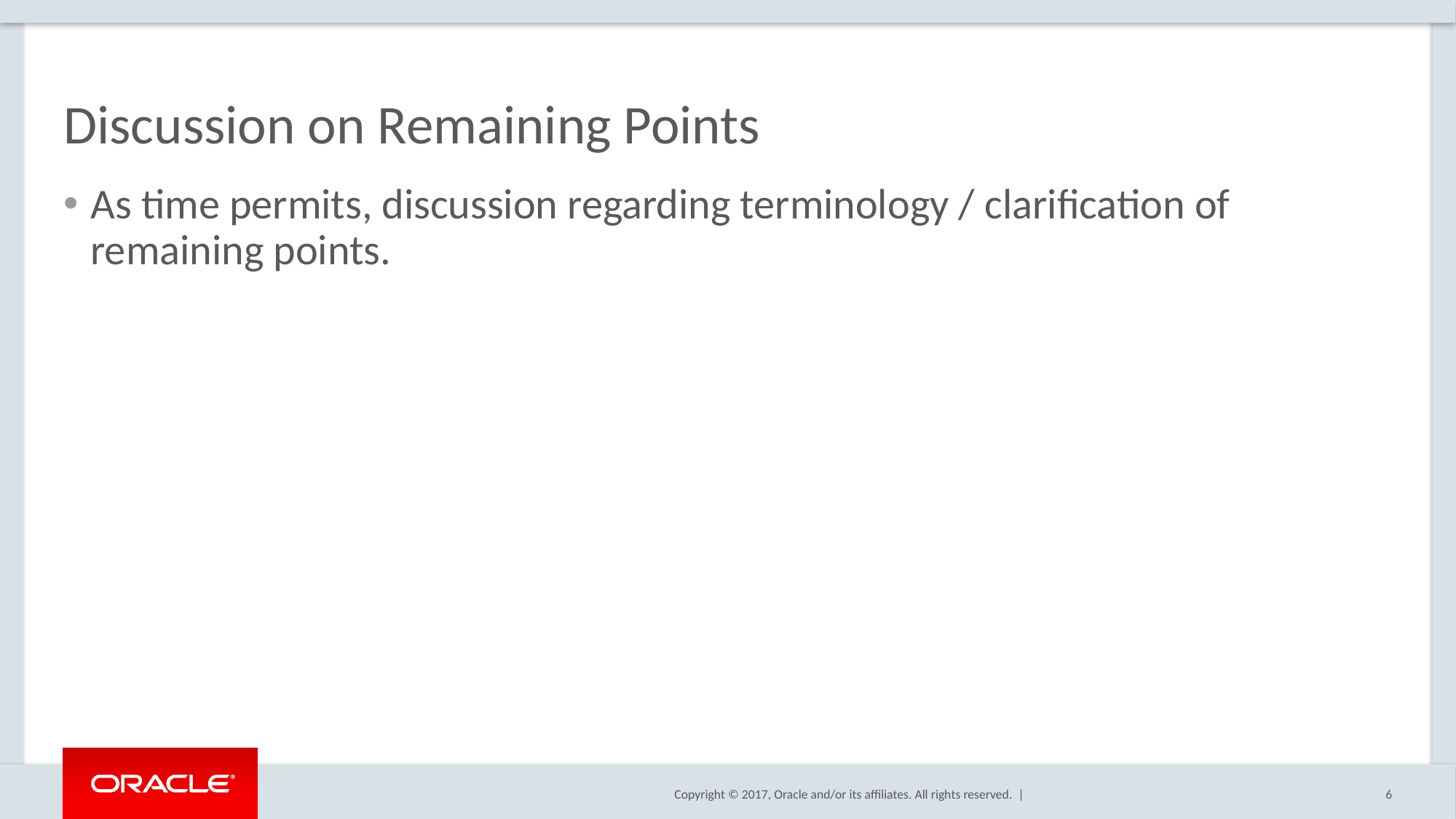

# Discussion on Remaining Points
As time permits, discussion regarding terminology / clarification of remaining points.
6